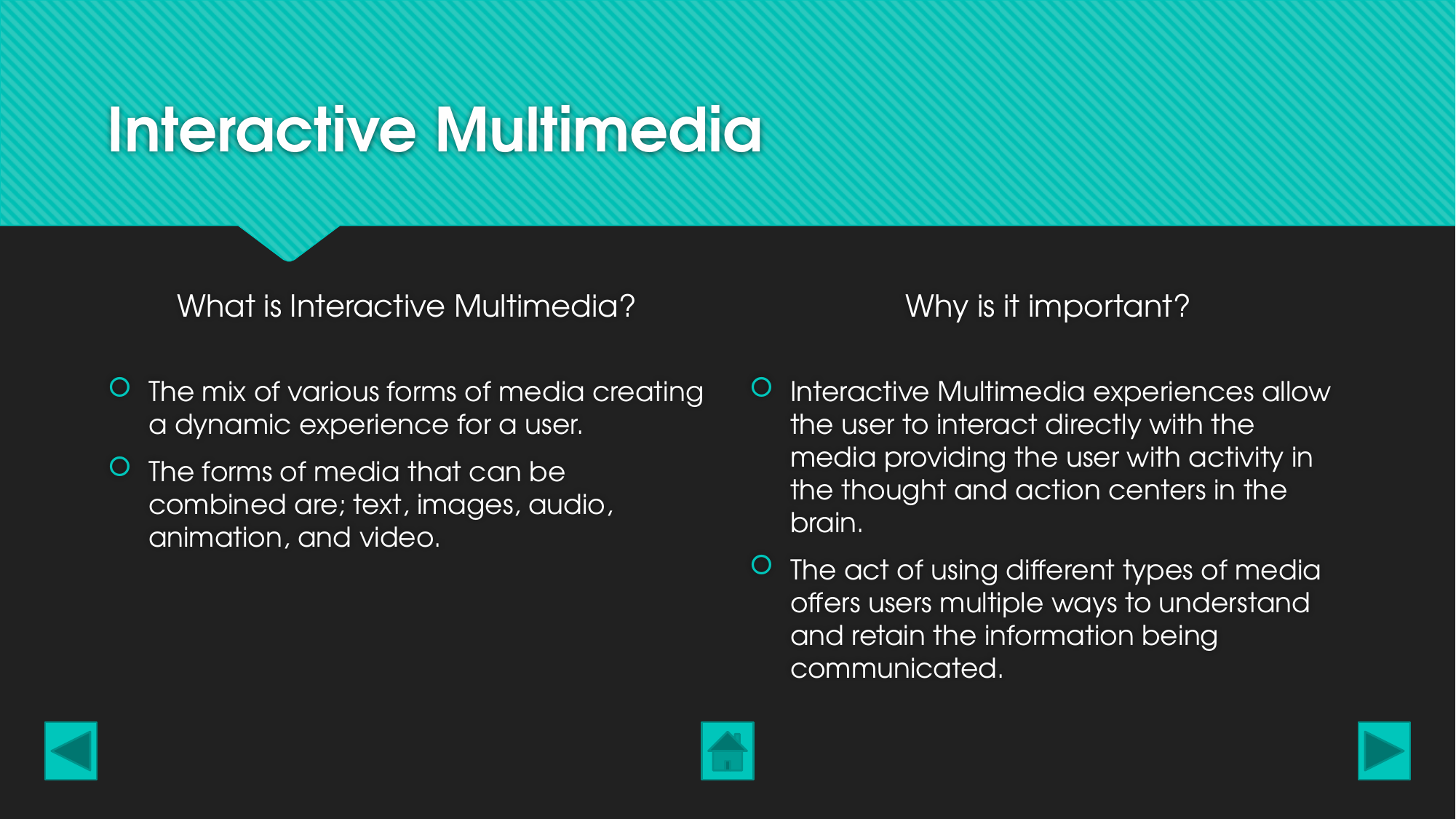

# Interactive Multimedia
What is Interactive Multimedia?
Why is it important?
Interactive Multimedia experiences allow the user to interact directly with the media providing the user with activity in the thought and action centers in the brain.
The act of using different types of media offers users multiple ways to understand and retain the information being communicated.

The mix of various forms of media creating a dynamic experience for a user.
The forms of media that can be combined are; text, images, audio, animation, and video.